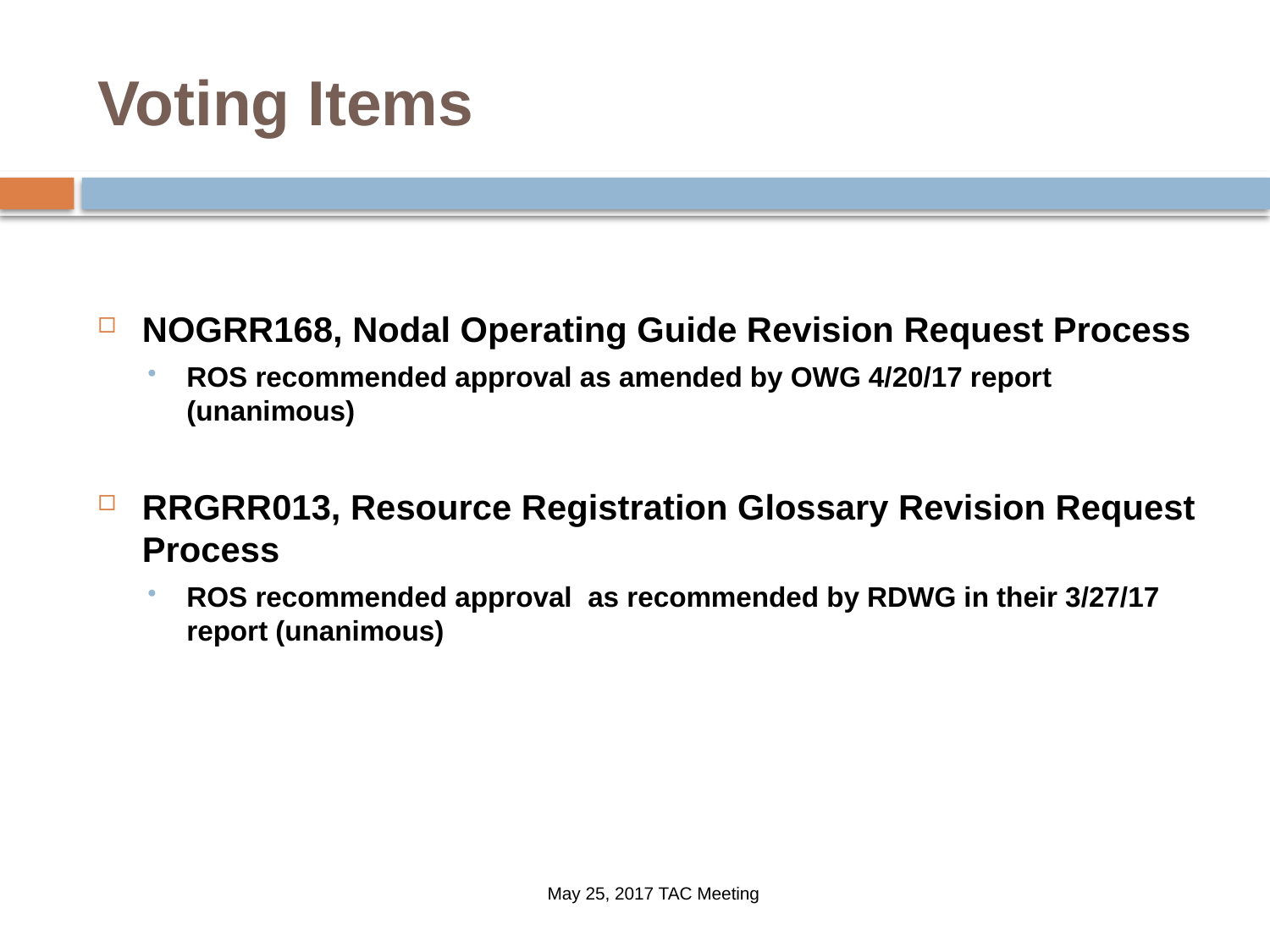

# Voting Items

NOGRR168, Nodal Operating Guide Revision Request Process
ROS recommended approval as amended by OWG 4/20/17 report (unanimous)

RRGRR013, Resource Registration Glossary Revision Request Process
ROS recommended approval  as recommended by RDWG in their 3/27/17 report (unanimous)

 May 25, 2017 TAC Meeting